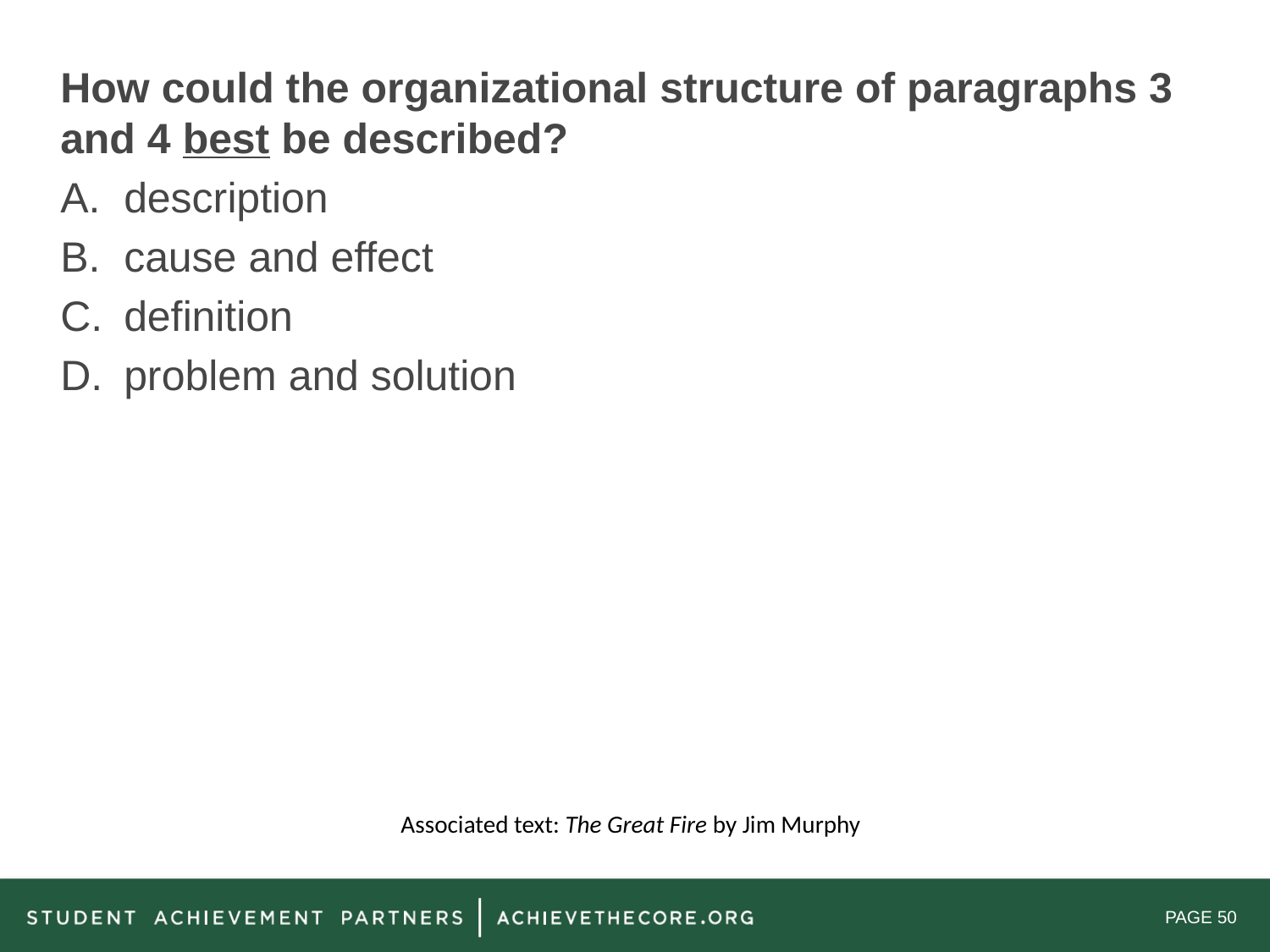

How could the organizational structure of paragraphs 3 and 4 best be described?
description
cause and effect
definition
problem and solution
Associated text: The Great Fire by Jim Murphy